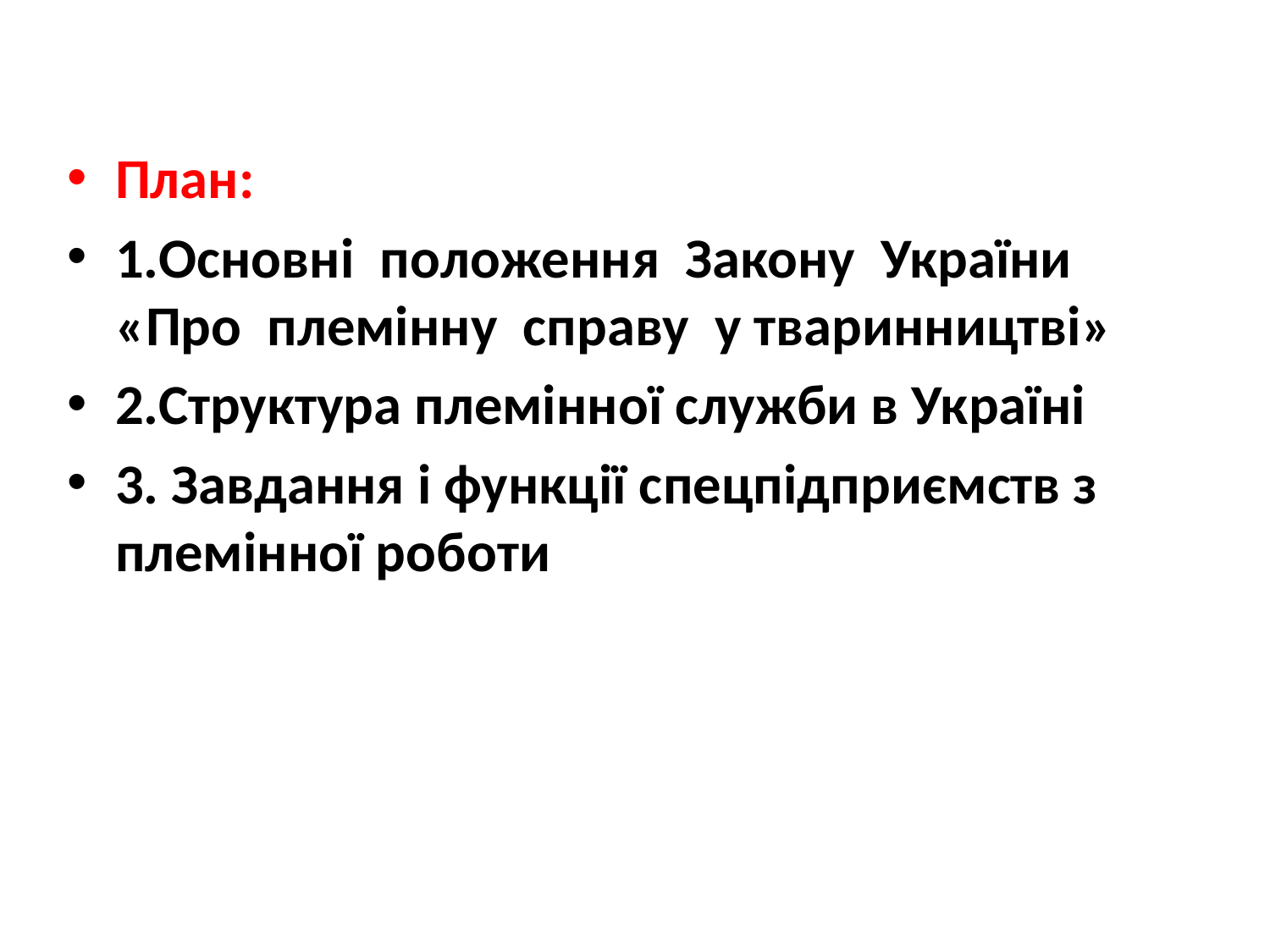

План:
1.Основні  положення  Закону  України  «Про  племінну  справу  у тваринництві»
2.Структура племінної служби в Україні
3. Завдання і функції спецпідприємств з племінної роботи